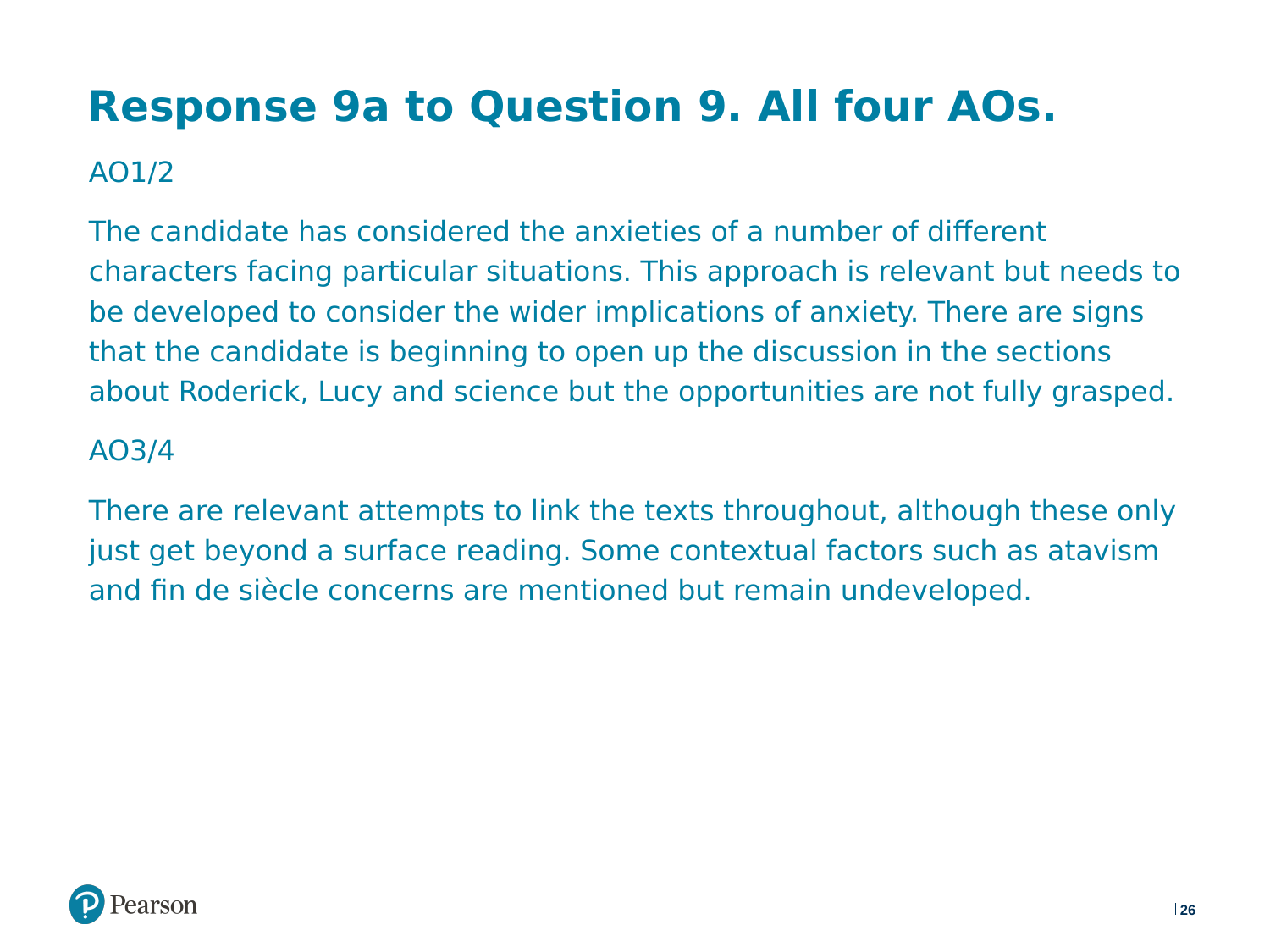

# Response 9a to Question 9. All four AOs.
AO1/2
The candidate has considered the anxieties of a number of different characters facing particular situations. This approach is relevant but needs to be developed to consider the wider implications of anxiety. There are signs that the candidate is beginning to open up the discussion in the sections about Roderick, Lucy and science but the opportunities are not fully grasped.
AO3/4
There are relevant attempts to link the texts throughout, although these only just get beyond a surface reading. Some contextual factors such as atavism and fin de siècle concerns are mentioned but remain undeveloped.
26